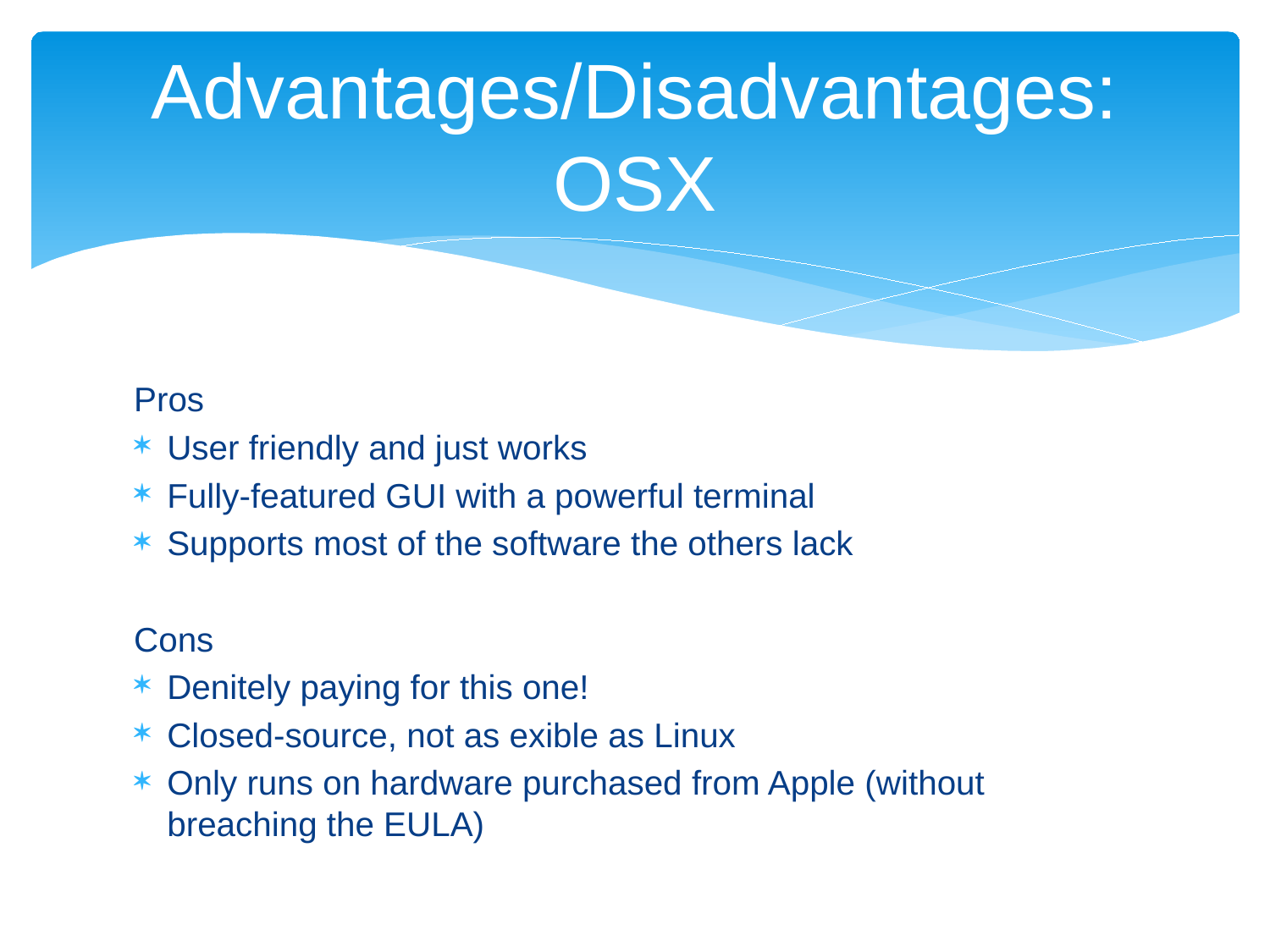

# Advantages/Disadvantages: OSX
Pros
User friendly and just works
Fully-featured GUI with a powerful terminal
Supports most of the software the others lack

Cons
Denitely paying for this one!
Closed-source, not as exible as Linux
Only runs on hardware purchased from Apple (without breaching the EULA)